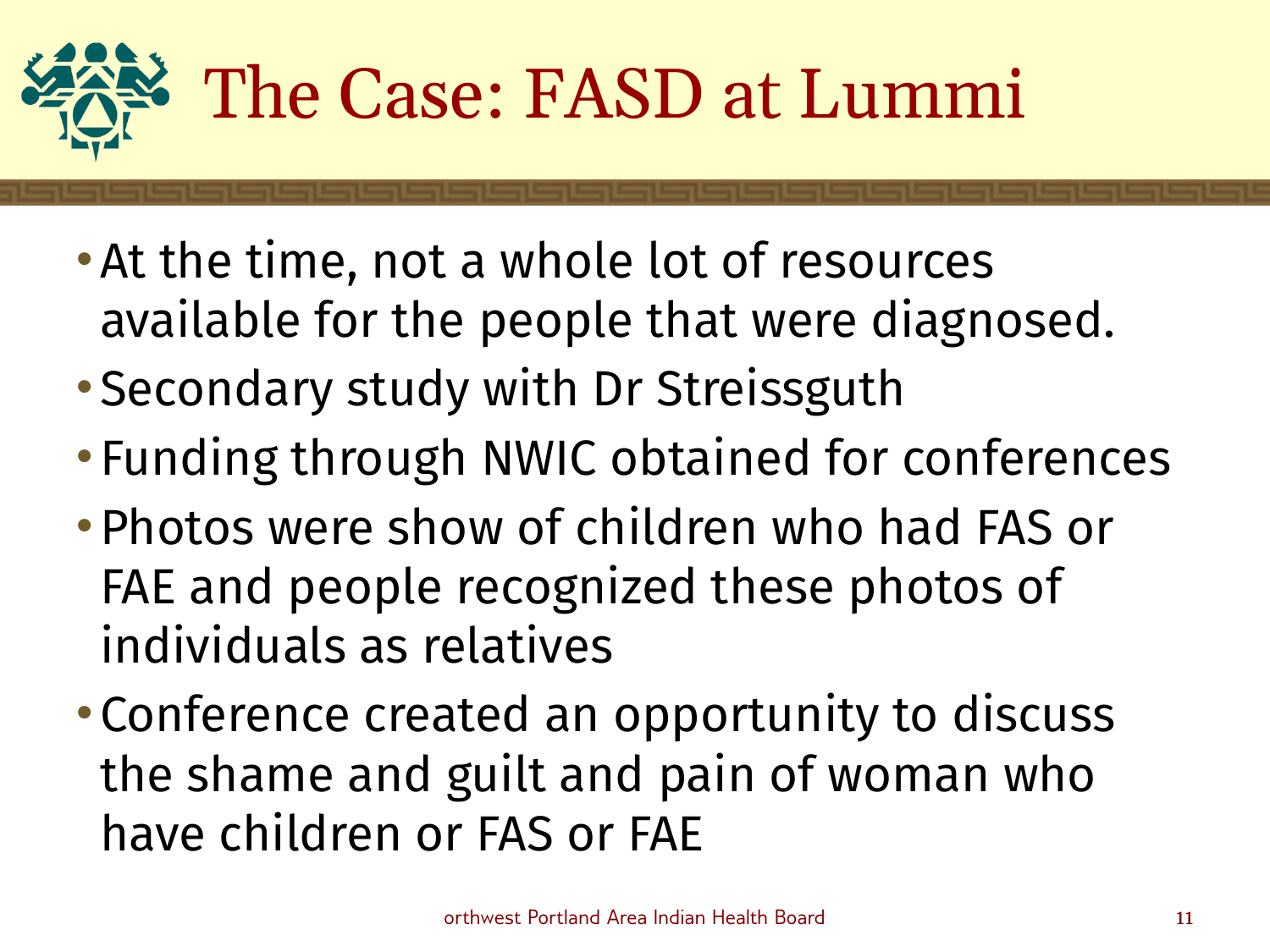

# The Case: FASD at Lummi
At the time, not a whole lot of resources available for the people that were diagnosed.
Secondary study with Dr Streissguth
Funding through NWIC obtained for conferences
Photos were show of children who had FAS or FAE and people recognized these photos of individuals as relatives
Conference created an opportunity to discuss the shame and guilt and pain of woman who have children or FAS or FAE

orthwest Portland Area Indian Health Board
11